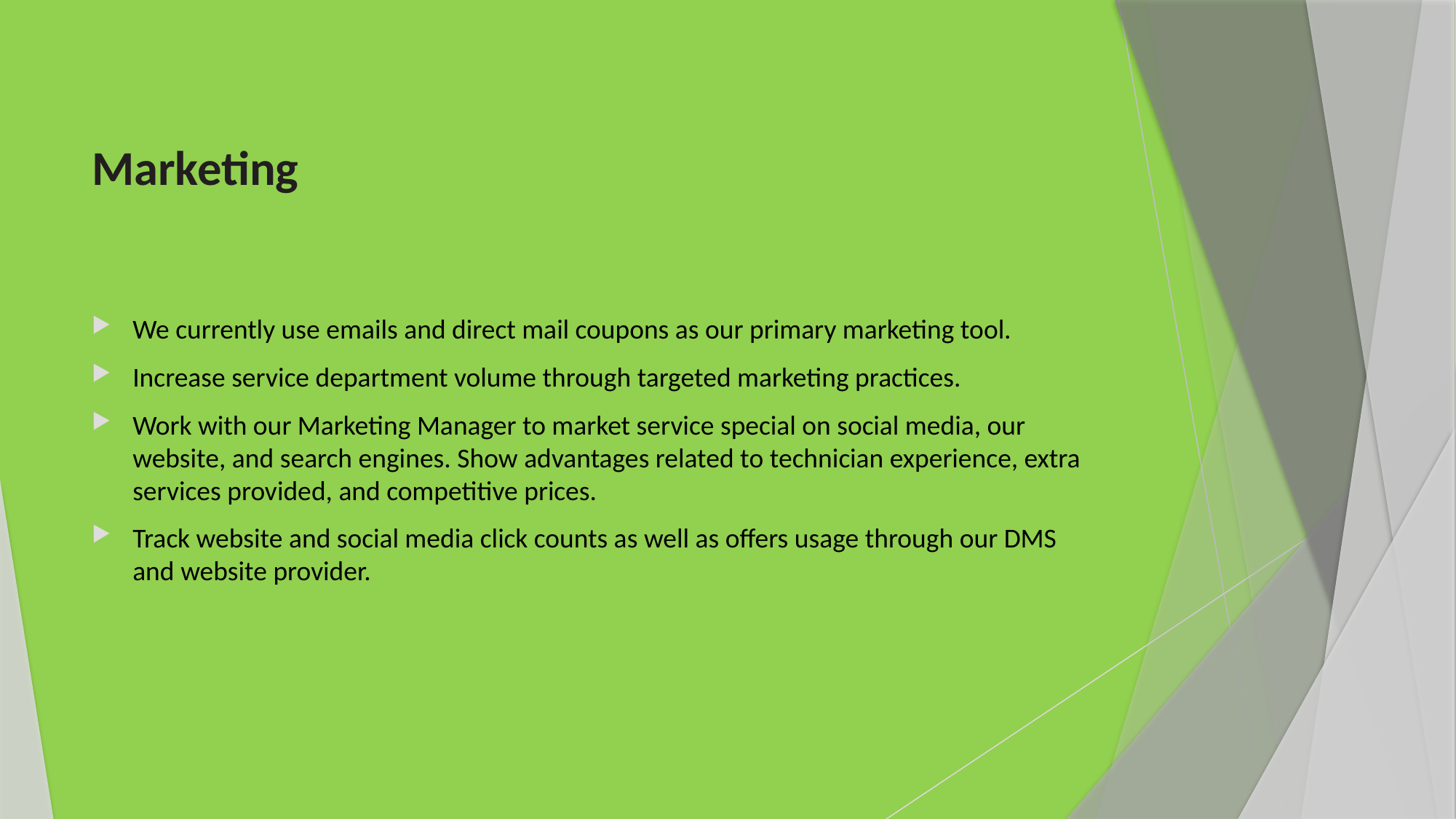

# Marketing

We currently use emails and direct mail coupons as our primary marketing tool.
Increase service department volume through targeted marketing practices.
Work with our Marketing Manager to market service special on social media, our website, and search engines. Show advantages related to technician experience, extra services provided, and competitive prices.
Track website and social media click counts as well as offers usage through our DMS and website provider.